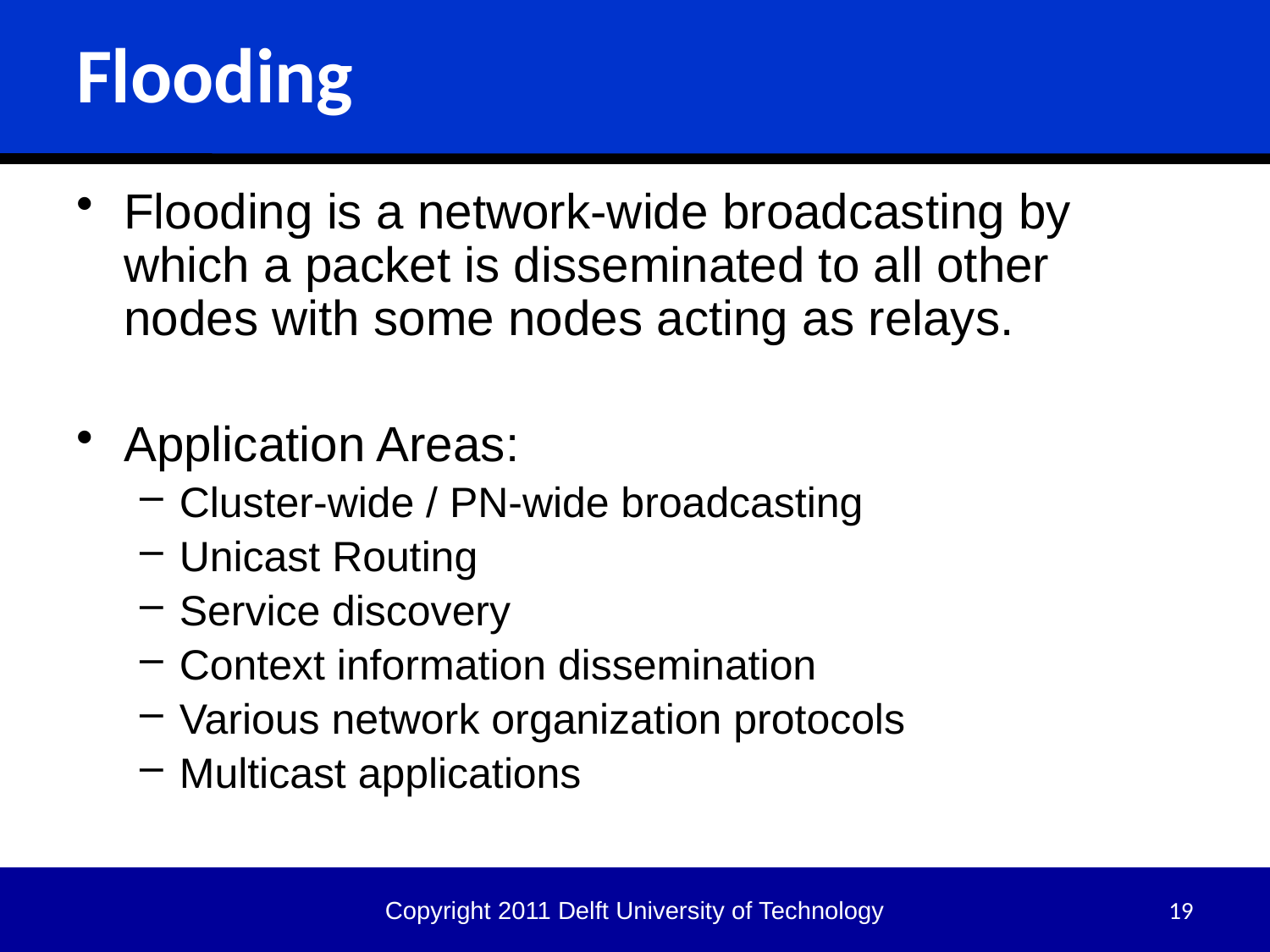

# Flooding
Flooding is a network-wide broadcasting by which a packet is disseminated to all other nodes with some nodes acting as relays.

Application Areas:
Cluster-wide / PN-wide broadcasting
Unicast Routing
Service discovery
Context information dissemination
Various network organization protocols
Multicast applications
Copyright 2011 Delft University of Technology
19